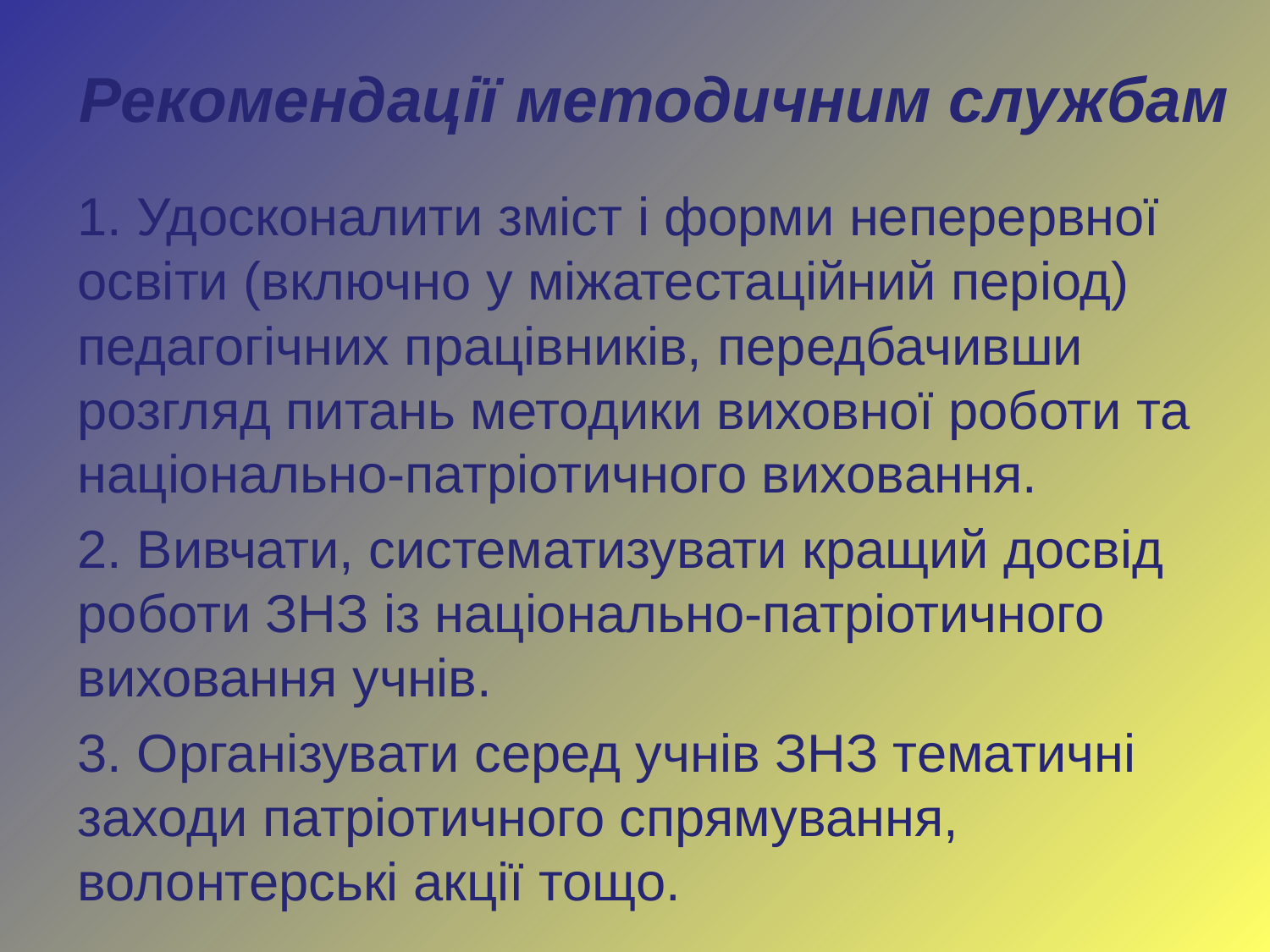

# Рекомендації методичним службам
1. Удосконалити зміст і форми неперервної освіти (включно у міжатестаційний період) педагогічних працівників, передбачивши розгляд питань методики виховної роботи та національно-патріотичного виховання.
2. Вивчати, систематизувати кращий досвід роботи ЗНЗ із національно-патріотичного виховання учнів.
3. Організувати серед учнів ЗНЗ тематичні заходи патріотичного спрямування, волонтерські акції тощо.